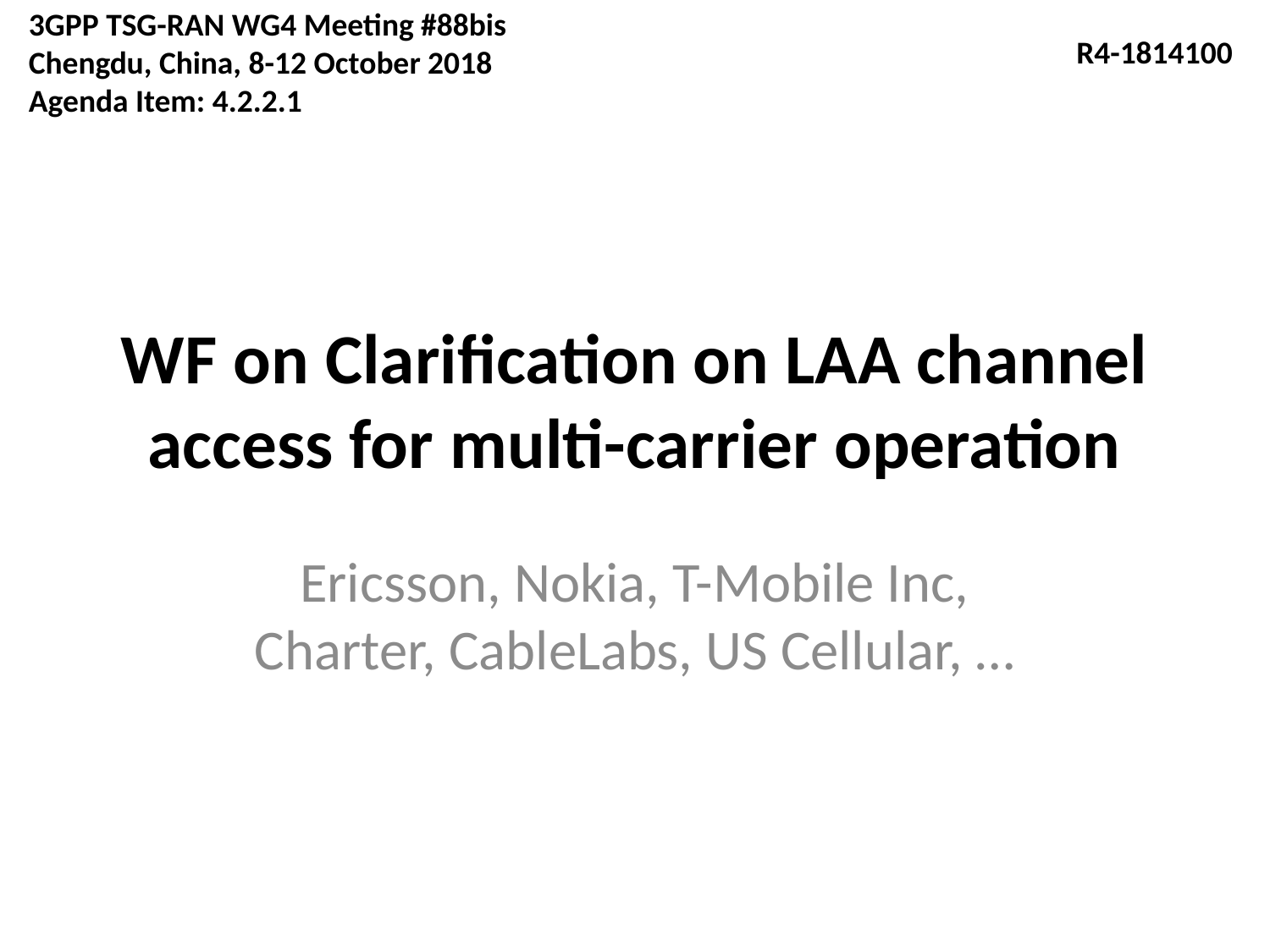

3GPP TSG-RAN WG4 Meeting #88bis
Chengdu, China, 8-12 October 2018
Agenda Item: 4.2.2.1
R4-1814100
# WF on Clarification on LAA channel access for multi-carrier operation
Ericsson, Nokia, T-Mobile Inc, Charter, CableLabs, US Cellular, …